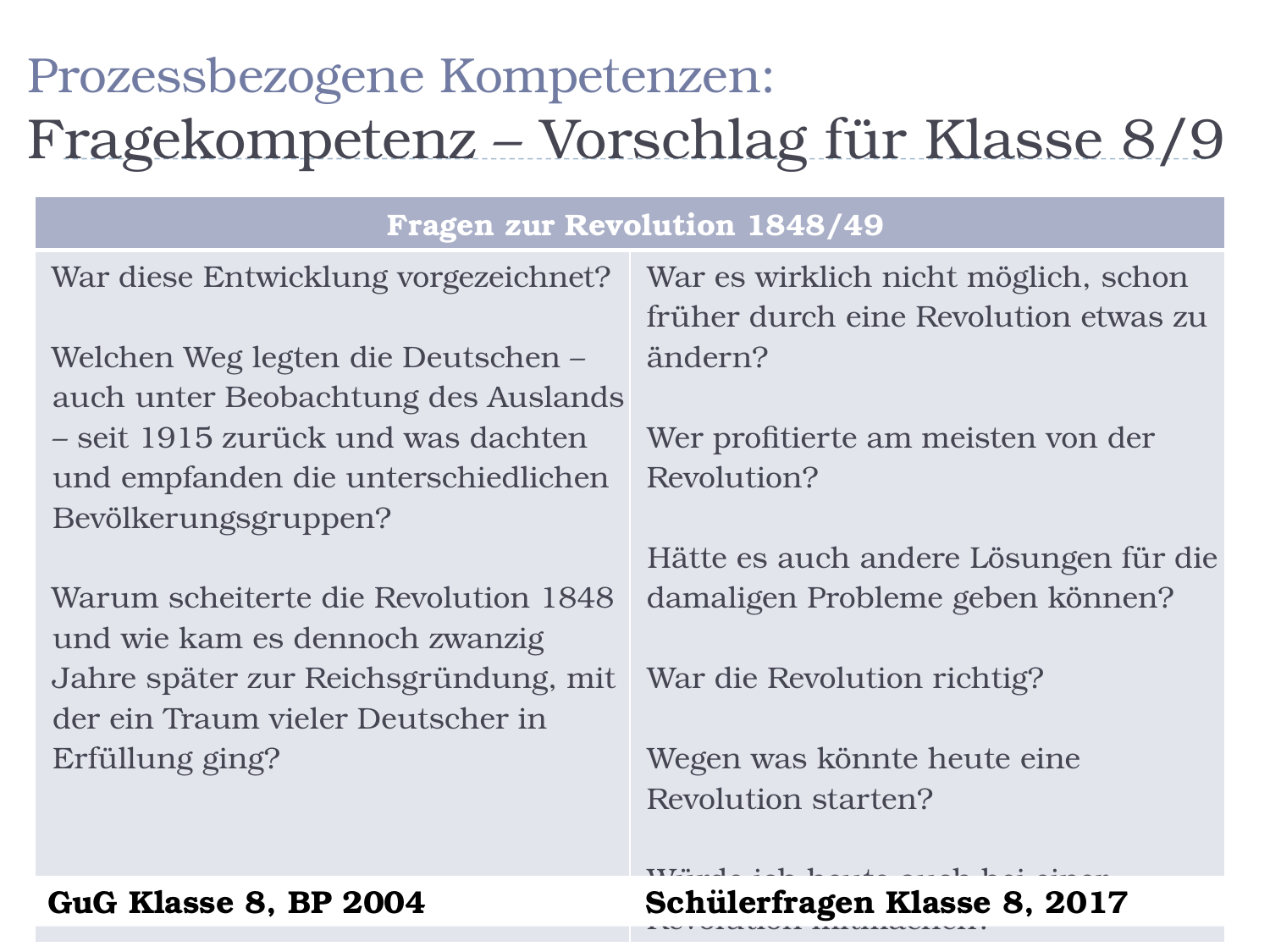

# Prozessbezogene Kompetenzen: Fragekompetenz – Vorschlag für Klasse 8/9
| Fragen zur Revolution 1848/49 |  |
| --- | --- |
| War diese Entwicklung vorgezeichnet? Welchen Weg legten die Deutschen – auch unter Beobachtung des Auslands – seit 1915 zurück und was dachten und empfanden die unterschiedlichen Bevölkerungsgruppen? Warum scheiterte die Revolution 1848 und wie kam es dennoch zwanzig Jahre später zur Reichsgründung, mit der ein Traum vieler Deutscher in Erfüllung ging? | War es wirklich nicht möglich, schon früher durch eine Revolution etwas zu ändern? Wer profitierte am meisten von der Revolution? Hätte es auch andere Lösungen für die damaligen Probleme geben können? War die Revolution richtig? Wegen was könnte heute eine Revolution starten? Würde ich heute auch bei einer Revolution mitmachen? |
GuG Klasse 8, BP 2004	Schülerfragen Klasse 8, 2017
2